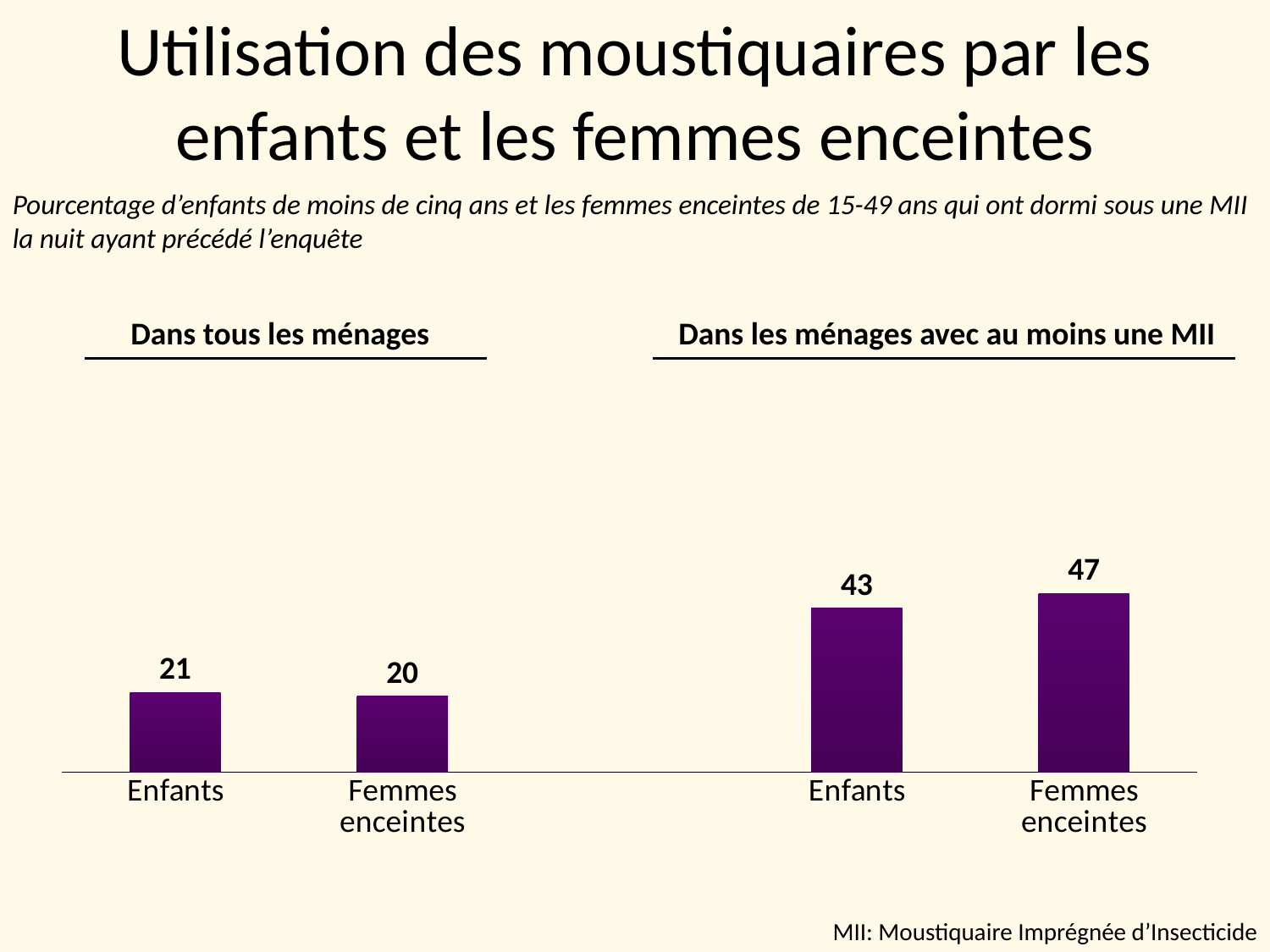

Utilisation des moustiquaires par les enfants et les femmes enceintes
Pourcentage d’enfants de moins de cinq ans et les femmes enceintes de 15-49 ans qui ont dormi sous une MII la nuit ayant précédé l’enquête
Dans tous les ménages
Dans les ménages avec au moins une MII

### Chart

| Category | Series 1 |
|---|---|
| Enfants | 21.0 |
| Femmes enceintes | 20.0 |
|  | None |
| Enfants | 43.0 |
| Femmes enceintes | 47.0 |
MII: Moustiquaire Imprégnée d’Insecticide